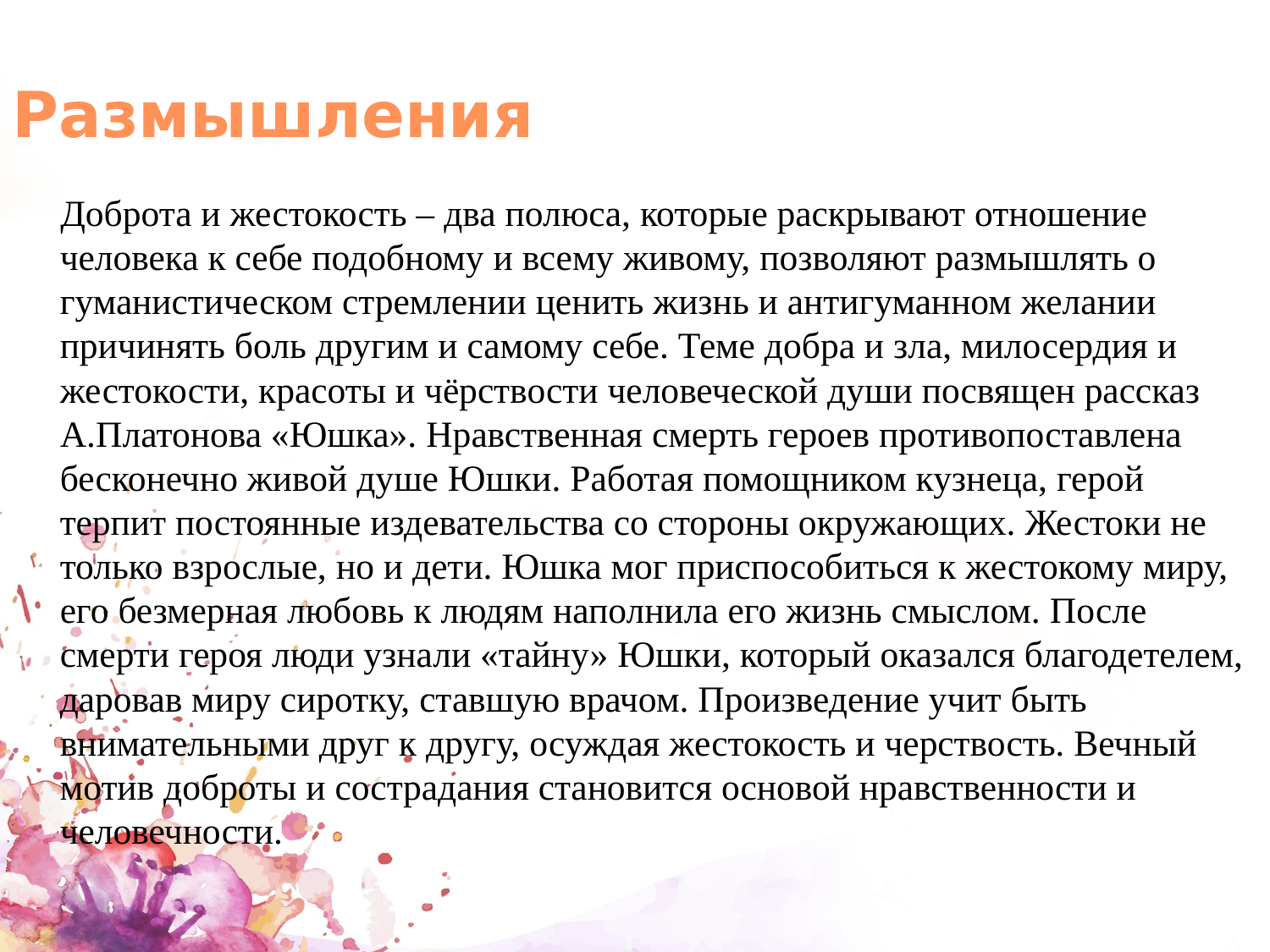

# Размышления
Доброта и жестокость – два полюса, которые раскрывают отношение человека к себе подобному и всему живому, позволяют размышлять о гуманистическом стремлении ценить жизнь и антигуманном желании причинять боль другим и самому себе. Теме добра и зла, милосердия и жестокости, красоты и чёрствости человеческой души посвящен рассказ А.Платонова «Юшка». Нравственная смерть героев противопоставлена бесконечно живой душе Юшки. Работая помощником кузнеца, герой терпит постоянные издевательства со стороны окружающих. Жестоки не только взрослые, но и дети. Юшка мог приспособиться к жестокому миру, его безмерная любовь к людям наполнила его жизнь смыслом. После смерти героя люди узнали «тайну» Юшки, который оказался благодетелем, даровав миру сиротку, ставшую врачом. Произведение учит быть внимательными друг к другу, осуждая жестокость и черствость. Вечный мотив доброты и сострадания становится основой нравственности и человечности.